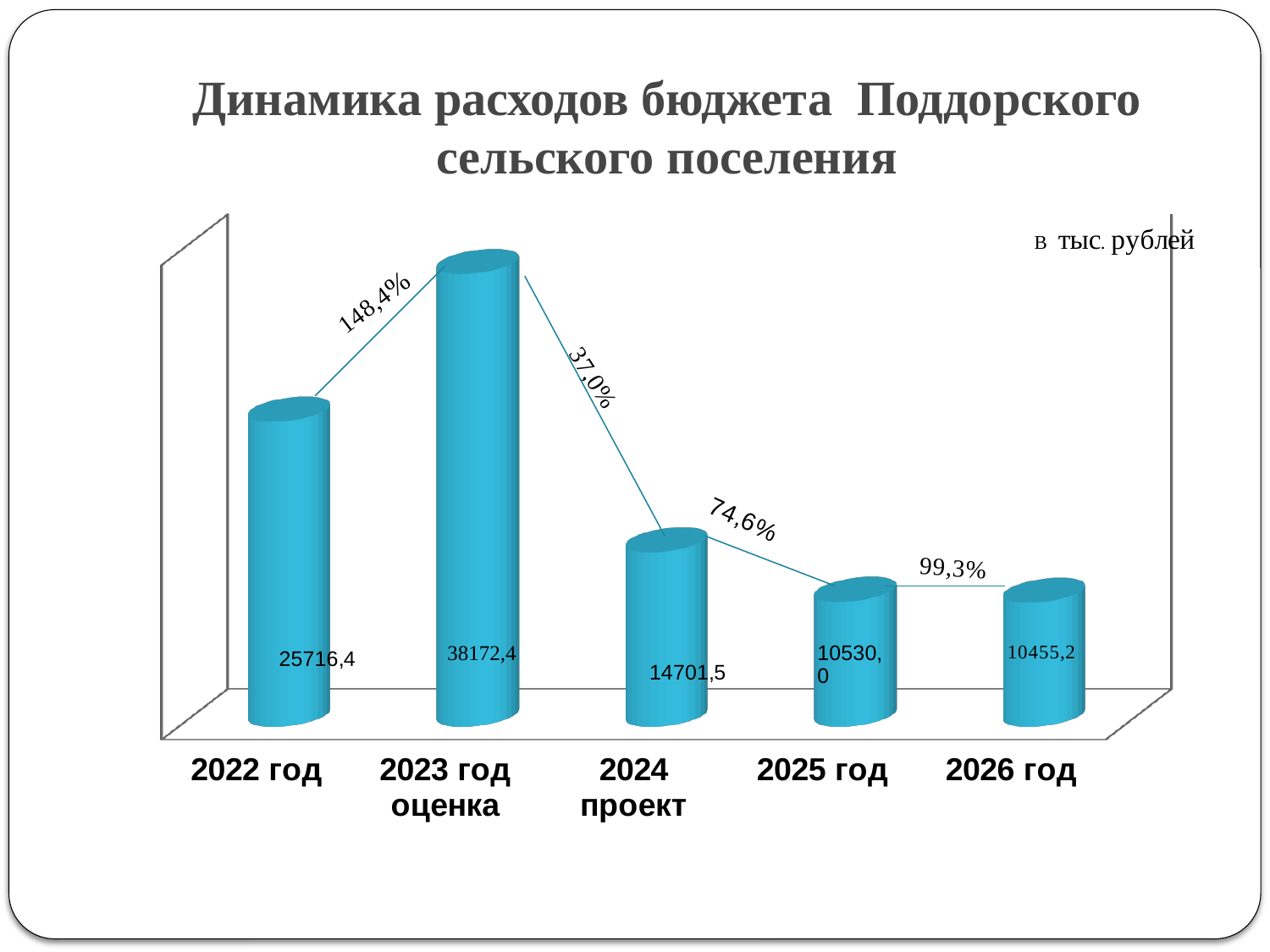

# Динамика расходов бюджета  Поддорского сельского поселения

[unsupported chart]